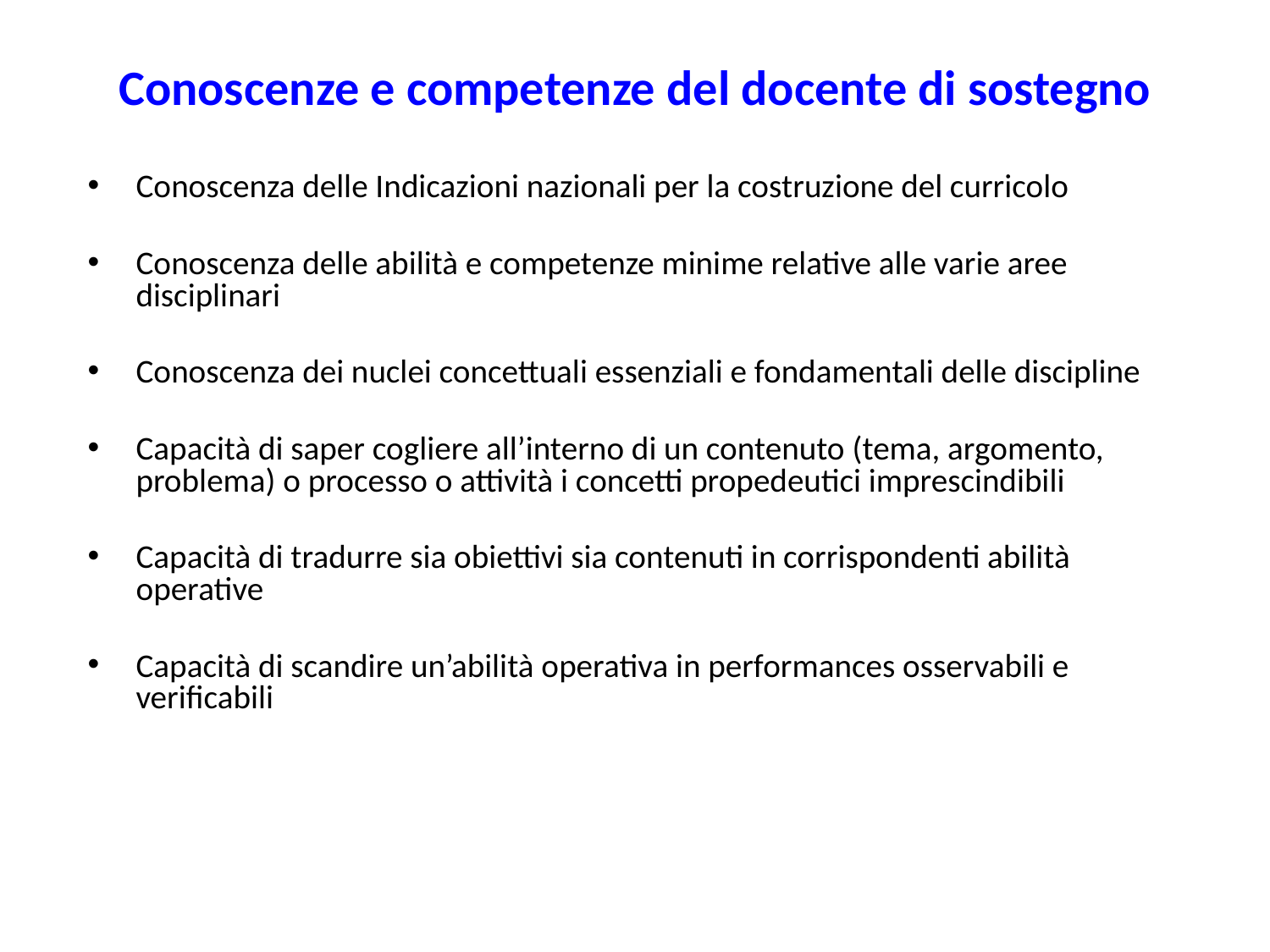

# Conoscenze e competenze del docente di sostegno
Conoscenza delle Indicazioni nazionali per la costruzione del curricolo

Conoscenza delle abilità e competenze minime relative alle varie aree disciplinari

Conoscenza dei nuclei concettuali essenziali e fondamentali delle discipline

Capacità di saper cogliere all’interno di un contenuto (tema, argomento, problema) o processo o attività i concetti propedeutici imprescindibili

Capacità di tradurre sia obiettivi sia contenuti in corrispondenti abilità operative

Capacità di scandire un’abilità operativa in performances osservabili e verificabili